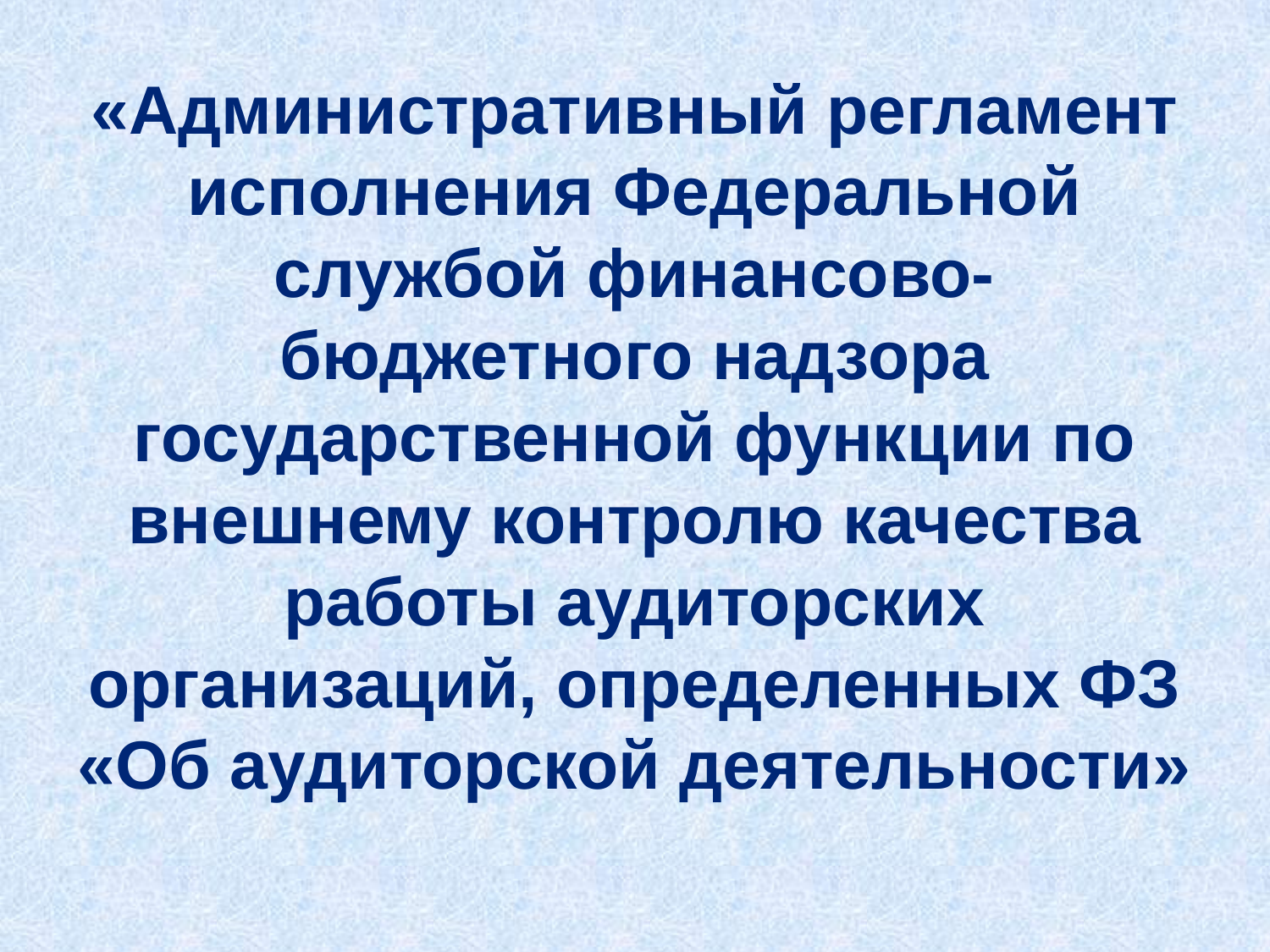

# «Административный регламент исполнения Федеральной службой финансово-бюджетного надзора государственной функции по внешнему контролю качества работы аудиторских организаций, определенных ФЗ «Об аудиторской деятельности»